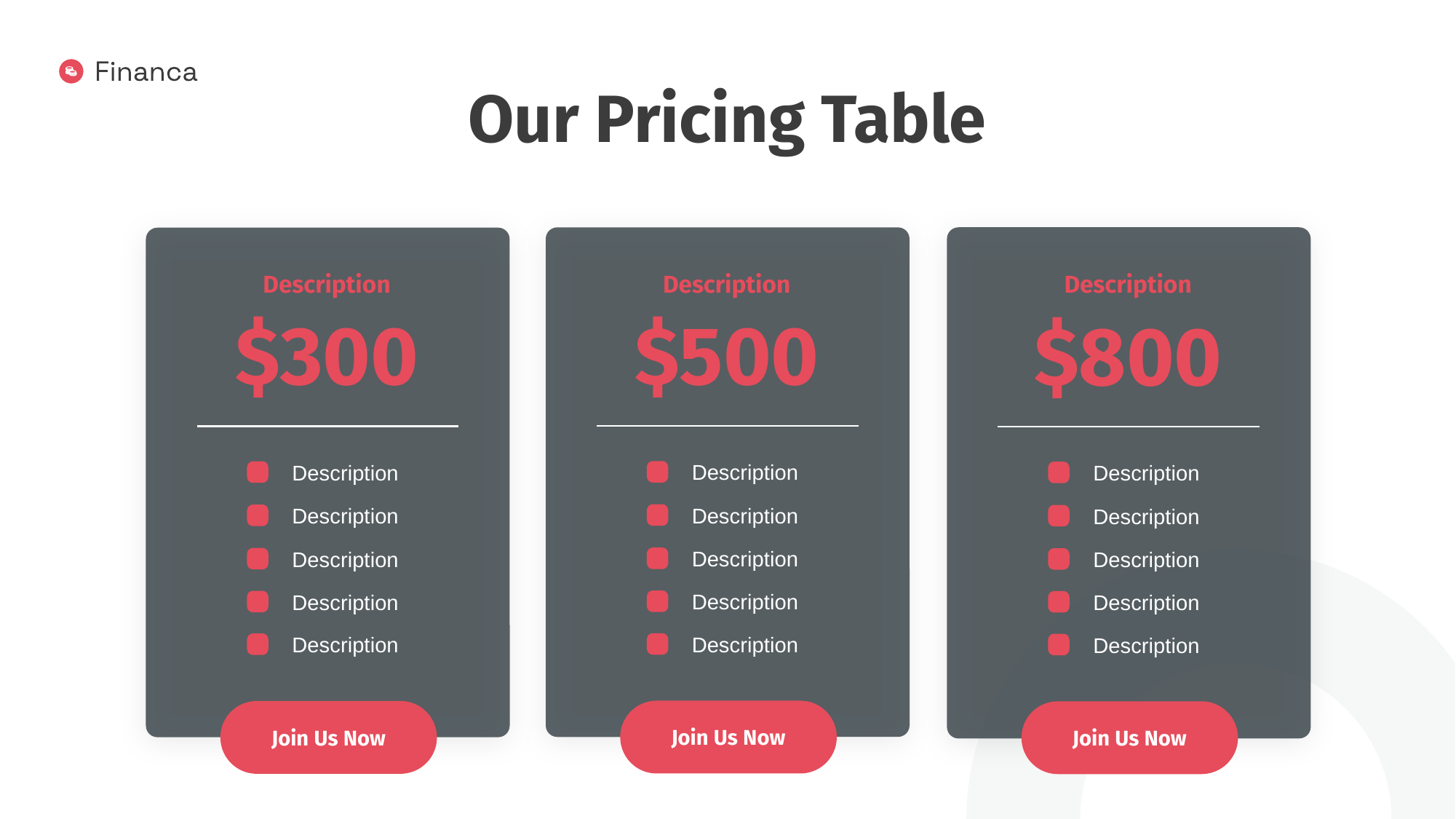

# Our Pricing Table

Description
Description
Description
$500
$300
$800
Description
Description
Description

Description
Description
Description

Description
Description
Description

Description
Description
Description

Description
Description
Description

Join Us Now
Join Us Now
Join Us Now